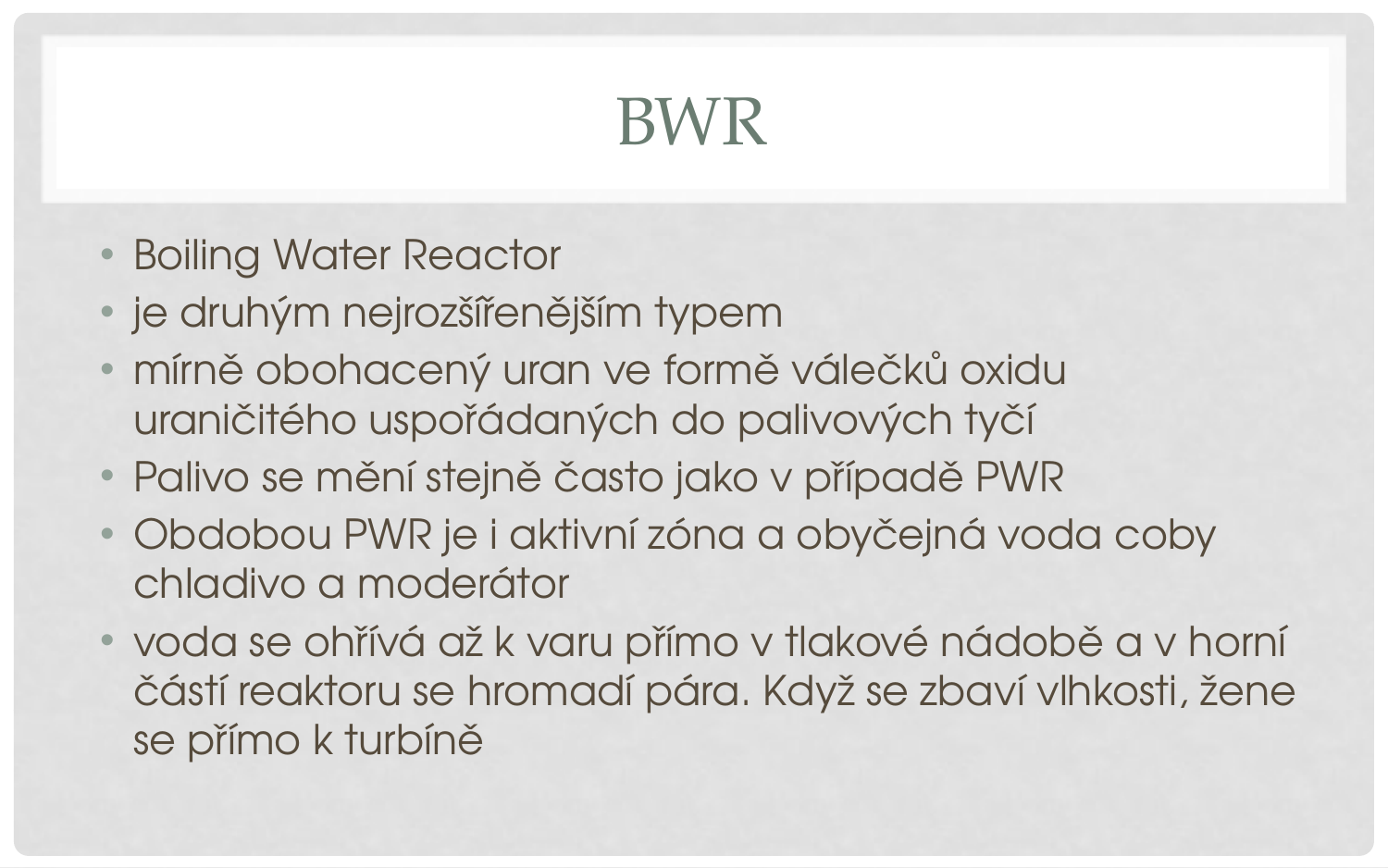

# BWR
Boiling Water Reactor
je druhým nejrozšířenějším typem
mírně obohacený uran ve formě válečků oxidu uraničitého uspořádaných do palivových tyčí
Palivo se mění stejně často jako v případě PWR
Obdobou PWR je i aktivní zóna a obyčejná voda coby chladivo a moderátor
voda se ohřívá až k varu přímo v tlakové nádobě a v horní částí reaktoru se hromadí pára. Když se zbaví vlhkosti, žene se přímo k turbíně